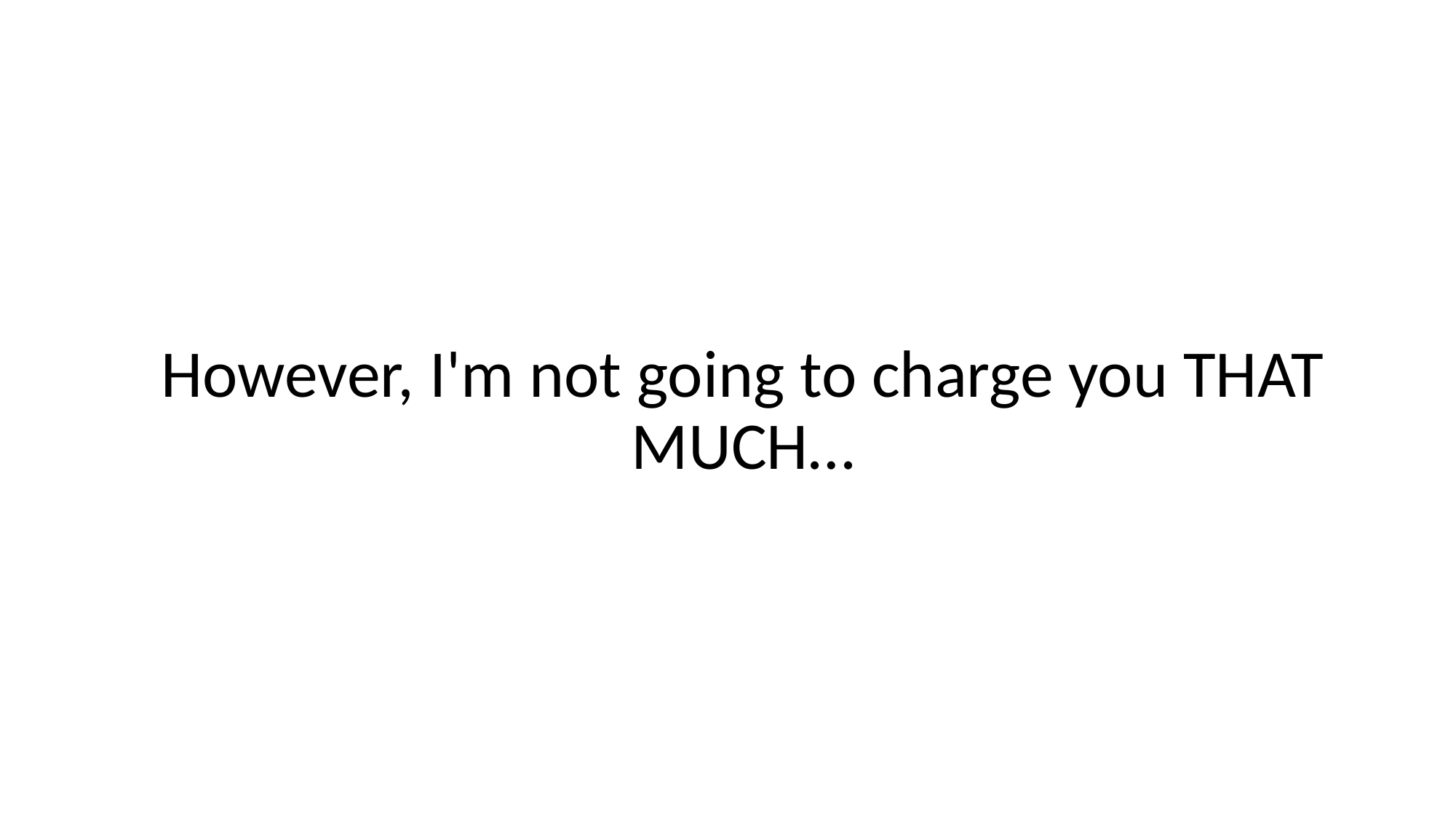

However, I'm not going to charge you THAT MUCH…